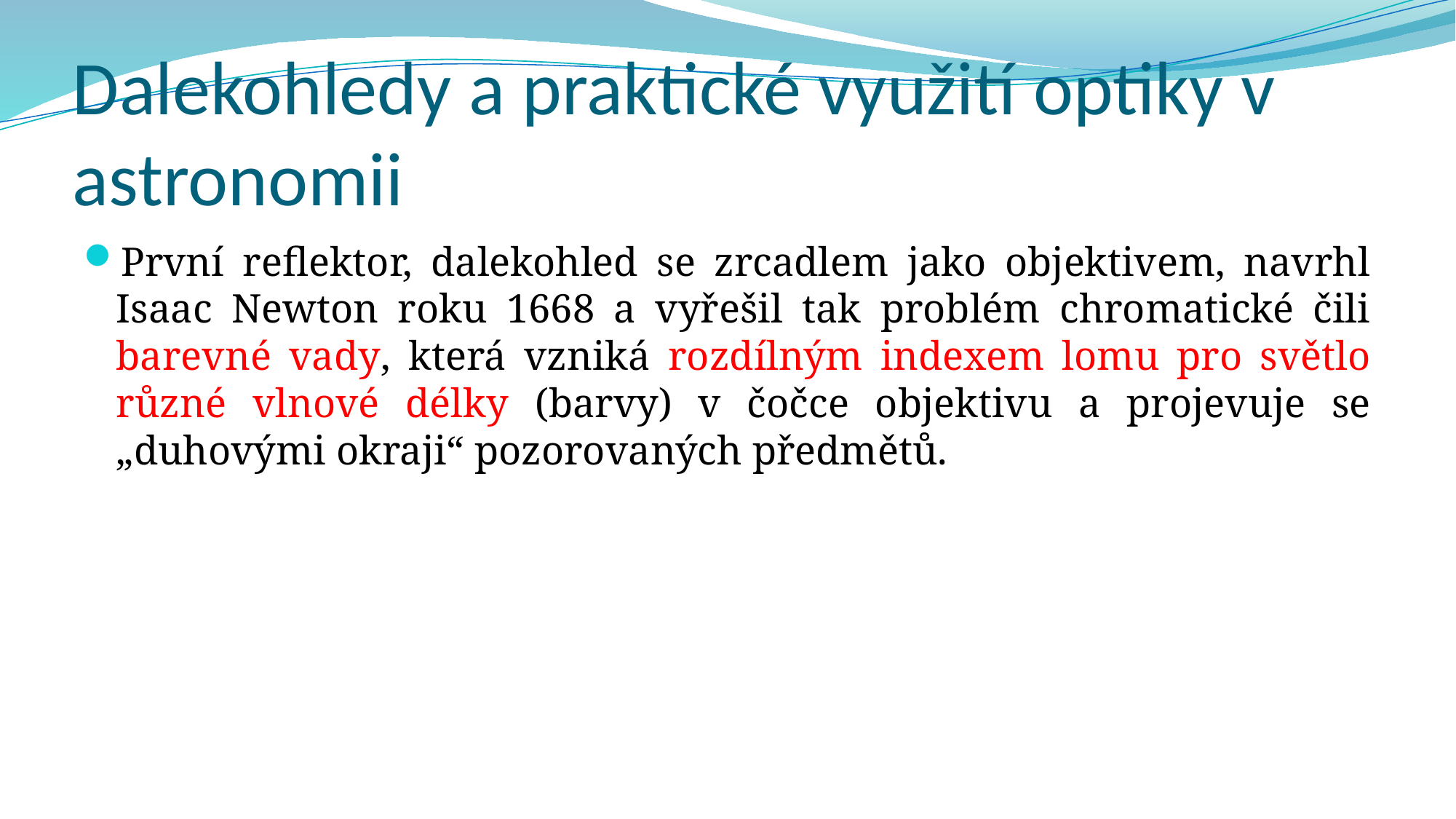

# Dalekohledy a praktické využití optiky v astronomii
První reflektor, dalekohled se zrcadlem jako objektivem, navrhl Isaac Newton roku 1668 a vyřešil tak problém chromatické čili barevné vady, která vzniká rozdílným indexem lomu pro světlo různé vlnové délky (barvy) v čočce objektivu a projevuje se „duhovými okraji“ pozorovaných předmětů.